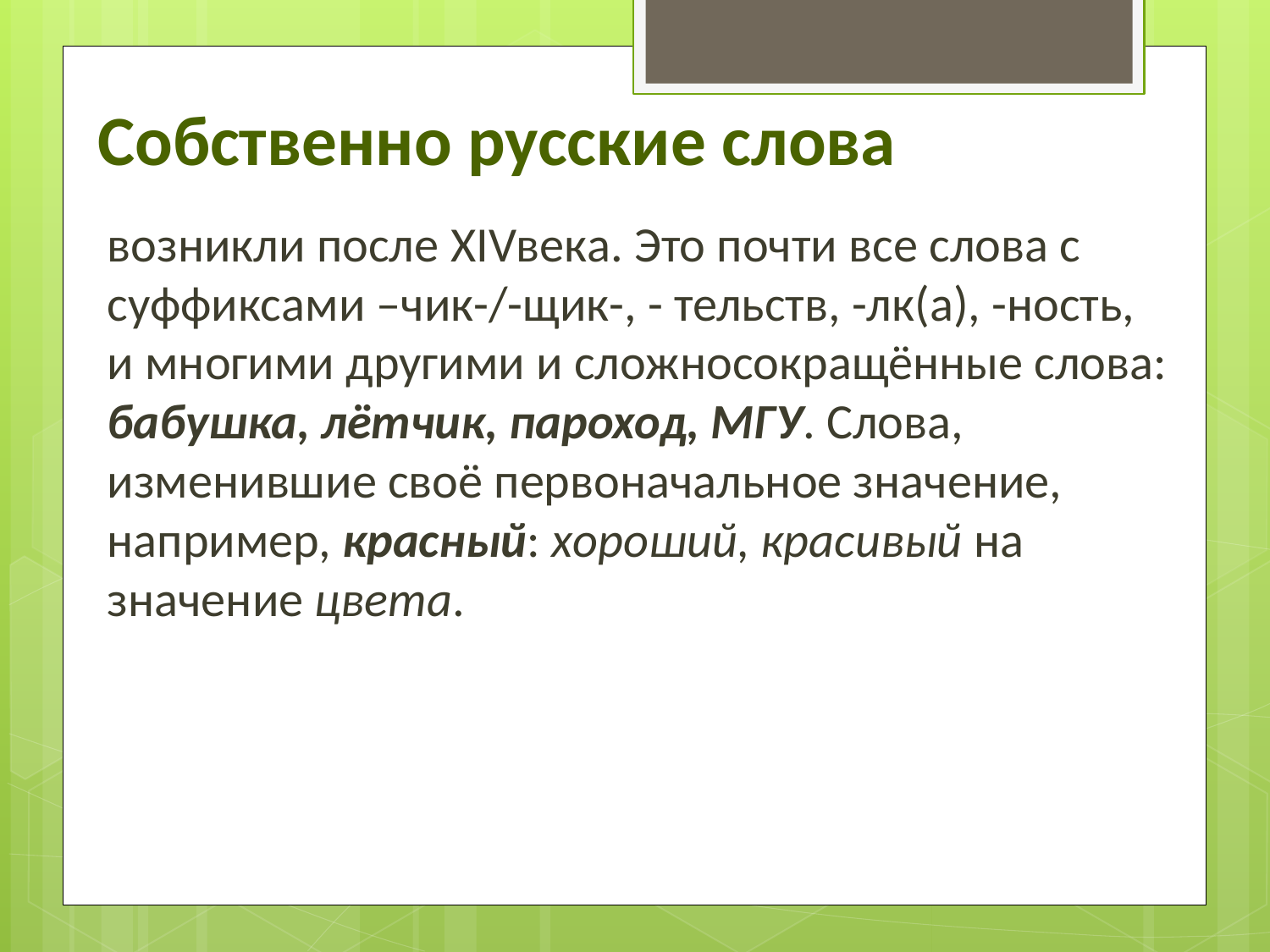

# Собственно русские слова
возникли после XIVвека. Это почти все слова с суффиксами –чик-/-щик-, - тельств, -лк(а), -ность, и многими другими и сложносокращённые слова: бабушка, лётчик, пароход, МГУ. Слова, изменившие своё первоначальное значение, например, красный: хороший, красивый на значение цвета.